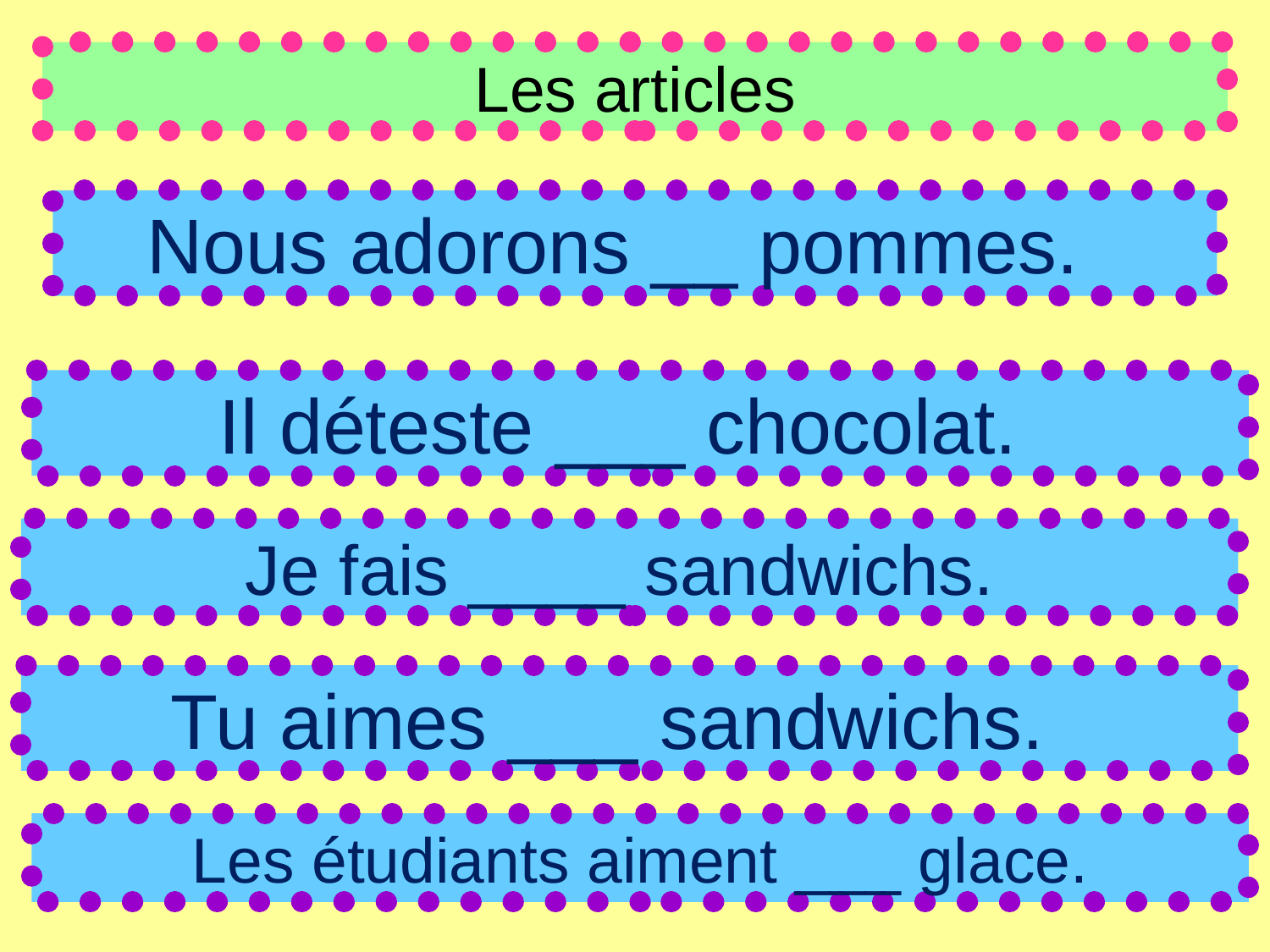

Les articles
Nous adorons __ pommes.
Il déteste ___ chocolat.
Je fais ____ sandwichs.

Tu aimes ___ sandwichs.
Les étudiants aiment ___ glace.